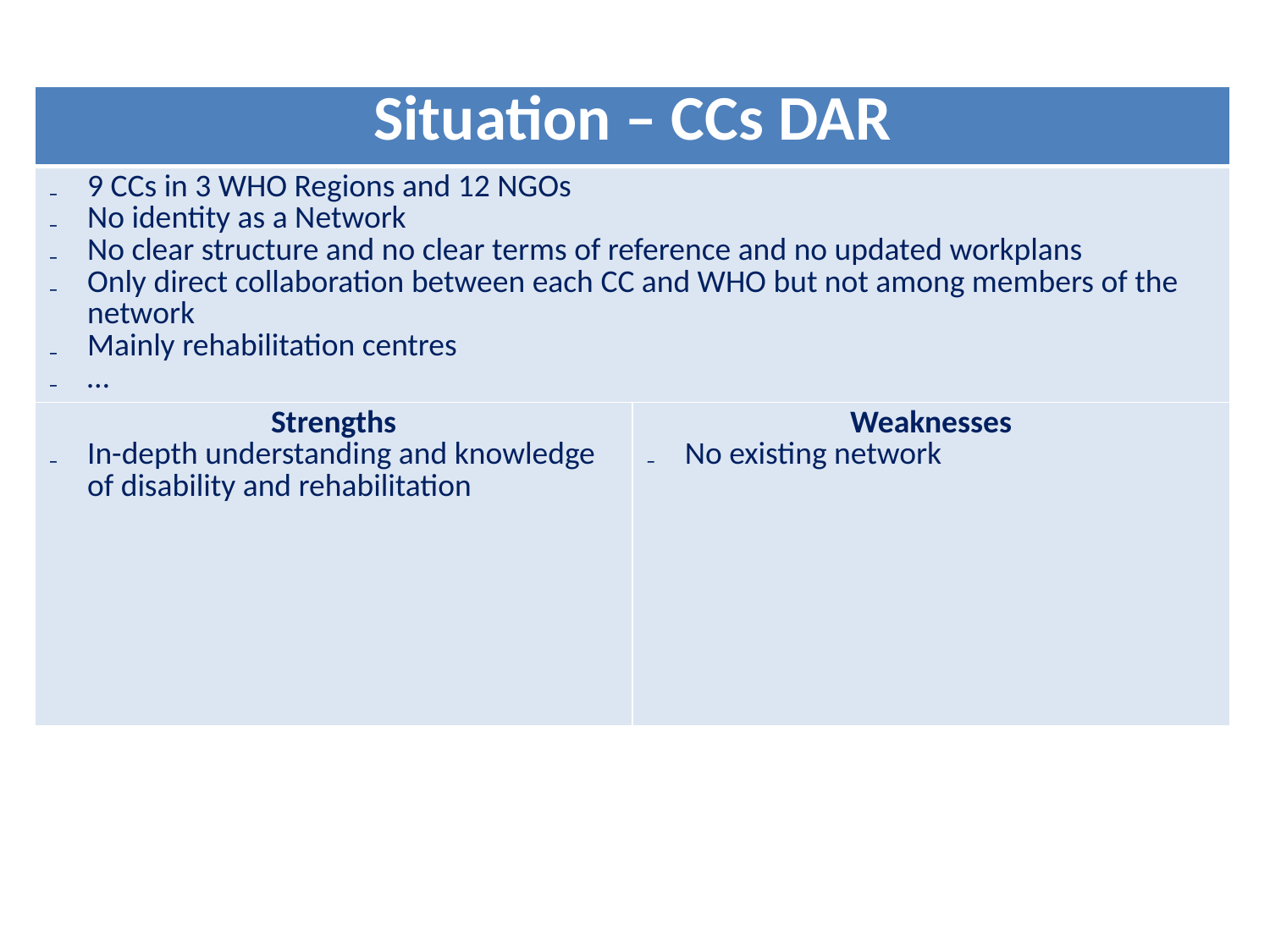

| Situation – CCs DAR |  |
| --- | --- |
| 9 CCs in 3 WHO Regions and 12 NGOs No identity as a Network No clear structure and no clear terms of reference and no updated workplans Only direct collaboration between each CC and WHO but not among members of the network Mainly rehabilitation centres … |  |
| Strengths In-depth understanding and knowledge of disability and rehabilitation | Weaknesses No existing network |